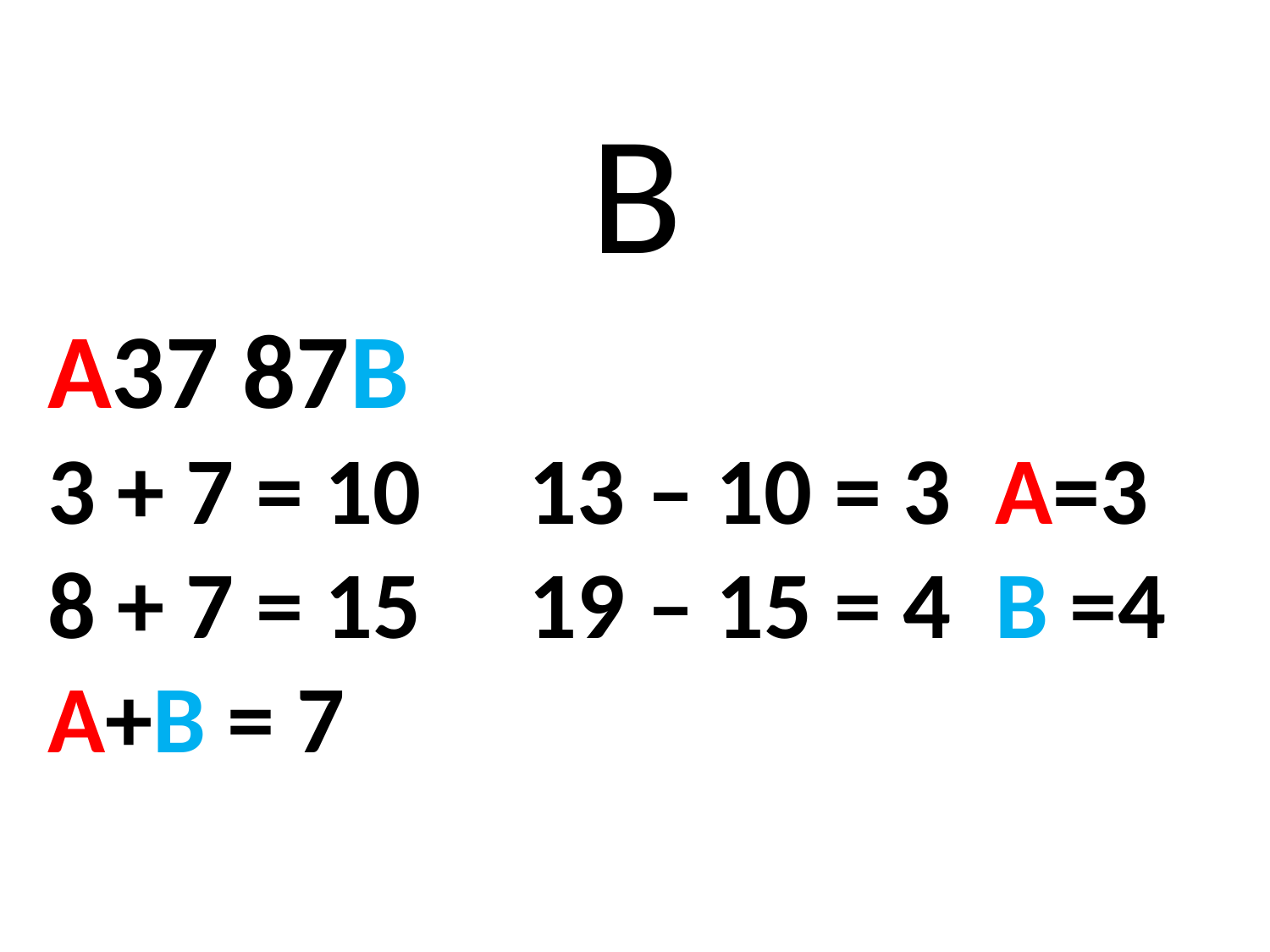

# B
A37 87B
3 + 7 = 10     13 – 10 = 3  A=3
8 + 7 = 15     19 – 15 = 4  B =4
A+B = 7